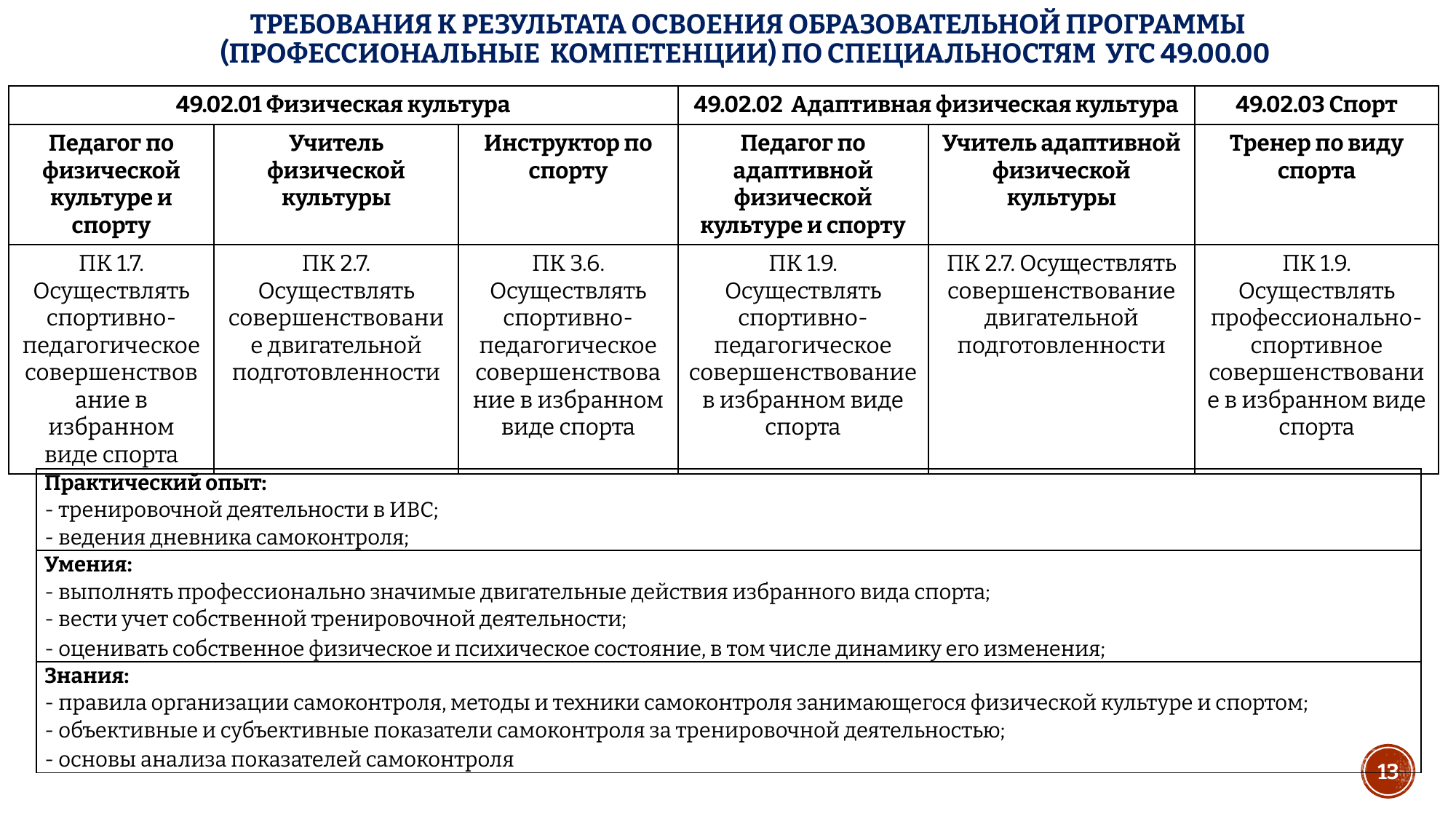

# Требования к результата освоения образовательной программы (профессиональные  компетенции) по специальностям  УГС 49.00.00
| 49.02.01 Физическая культура |  |  | 49.02.02 Адаптивная физическая культура |  | 49.02.03 Спорт |
| --- | --- | --- | --- | --- | --- |
| Педагог по физической культуре и спорту | Учитель физической культуры | Инструктор по спорту | Педагог по адаптивной физической культуре и спорту | Учитель адаптивной физической культуры | Тренер по виду спорта |
| ПК 1.7. Осуществлять спортивно-педагогическое совершенствование в избранном виде спорта | ПК 2.7. Осуществлять совершенствование двигательной подготовленности | ПК 3.6. Осуществлять спортивно-педагогическое совершенствование в избранном виде спорта | ПК 1.9. Осуществлять спортивно-педагогическое совершенствование в избранном виде спорта | ПК 2.7. Осуществлять совершенствование двигательной подготовленности | ПК 1.9. Осуществлять профессионально-спортивное совершенствование в избранном виде спорта |
| Практический опыт: - тренировочной деятельности в ИВС; - ведения дневника самоконтроля; |
| --- |
| Умения: - выполнять профессионально значимые двигательные действия избранного вида спорта; - вести учет собственной тренировочной деятельности; - оценивать собственное физическое и психическое состояние, в том числе динамику его изменения; |
| Знания: - правила организации самоконтроля, методы и техники самоконтроля занимающегося физической культуре и спортом; - объективные и субъективные показатели самоконтроля за тренировочной деятельностью; - основы анализа показателей самоконтроля |
13